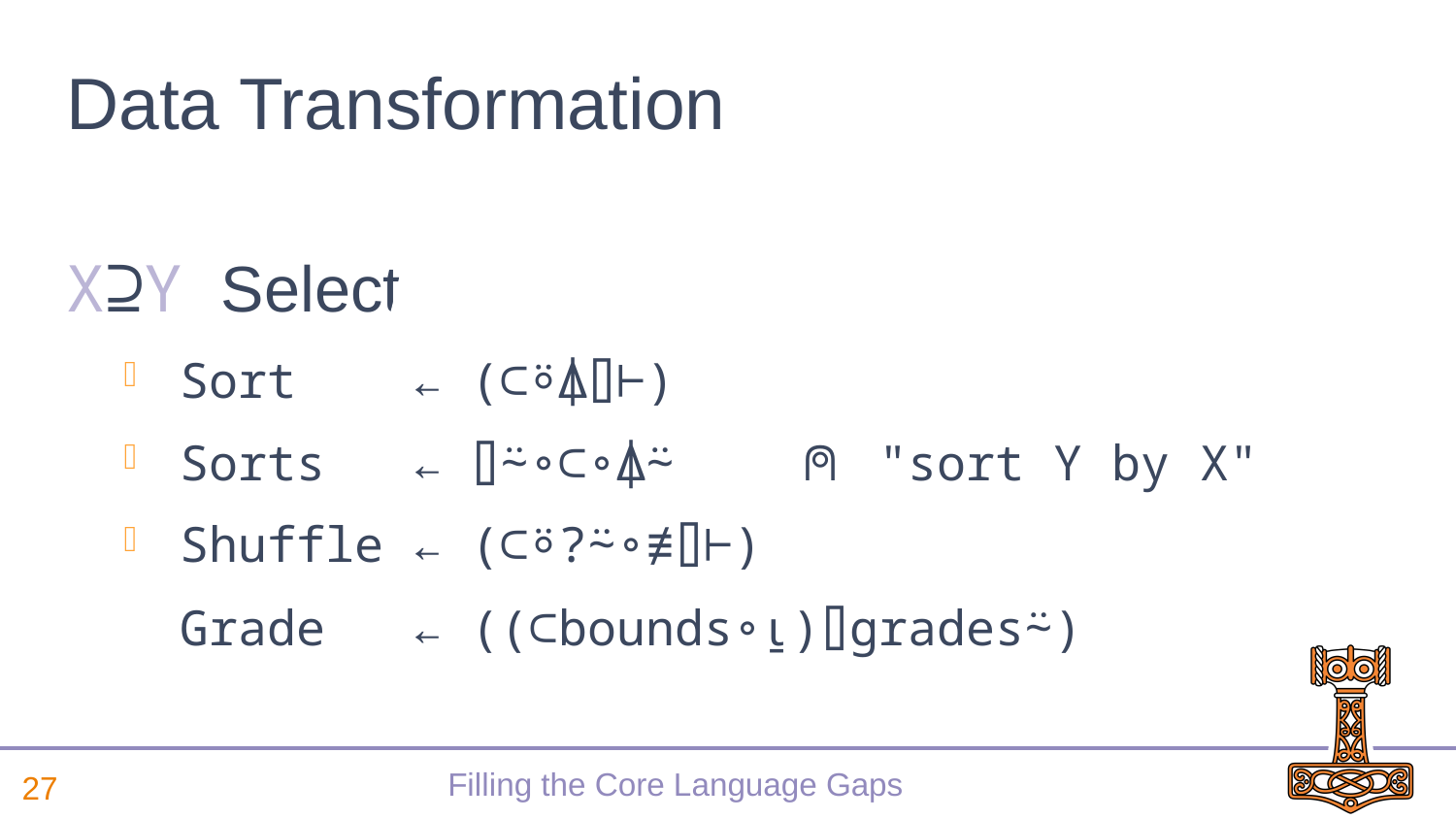

# Data Transformation
X⊇Y Select/Permute
Sort    ← (⊂⍤⍋⌷⊢)
Sorts   ← ⌷⍨∘⊂∘⍋⍨    ⍝ "sort Y by X"
Shuffle ← (⊂⍤?⍨∘≢⌷⊢)
Grade   ← ((⊂bounds∘⍸)⌷grades⍨)